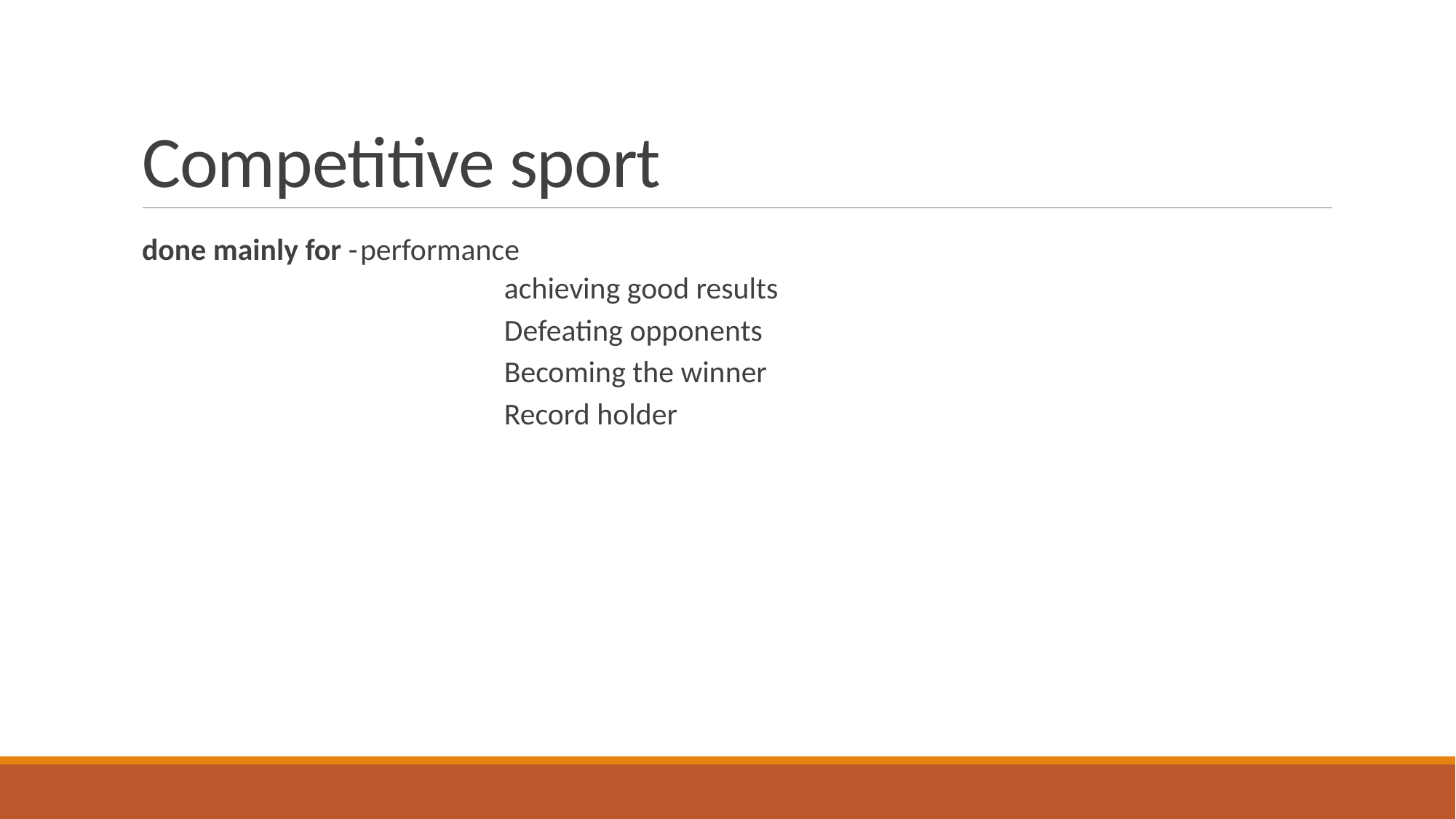

# Competitive sport
done mainly for -	performance
			achieving good results
			Defeating opponents
			Becoming the winner
			Record holder